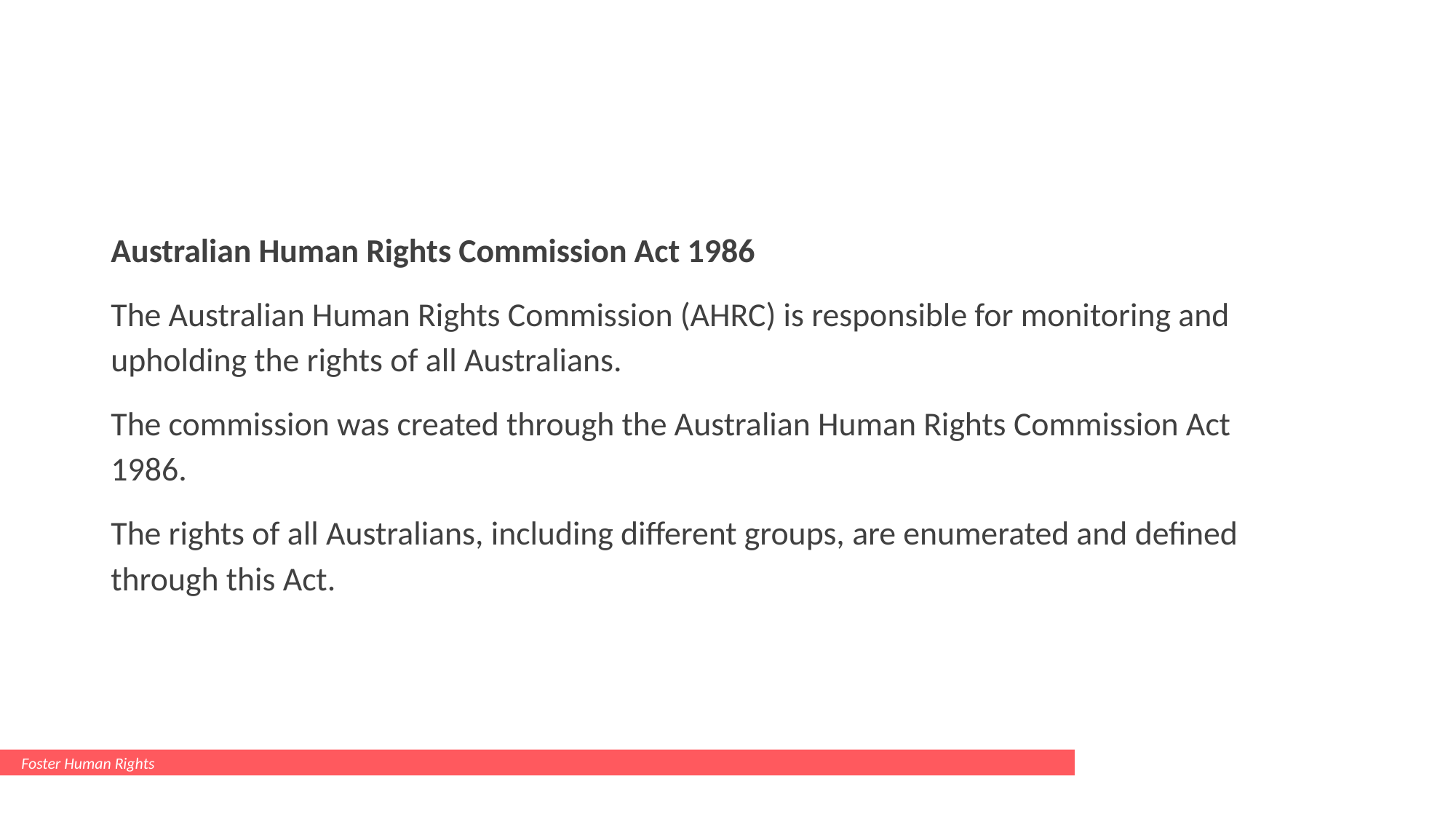

#
Australian Human Rights Commission Act 1986
The Australian Human Rights Commission (AHRC) is responsible for monitoring and upholding the rights of all Australians.
The commission was created through the Australian Human Rights Commission Act 1986.
The rights of all Australians, including different groups, are enumerated and defined through this Act.

Foster Human Rights